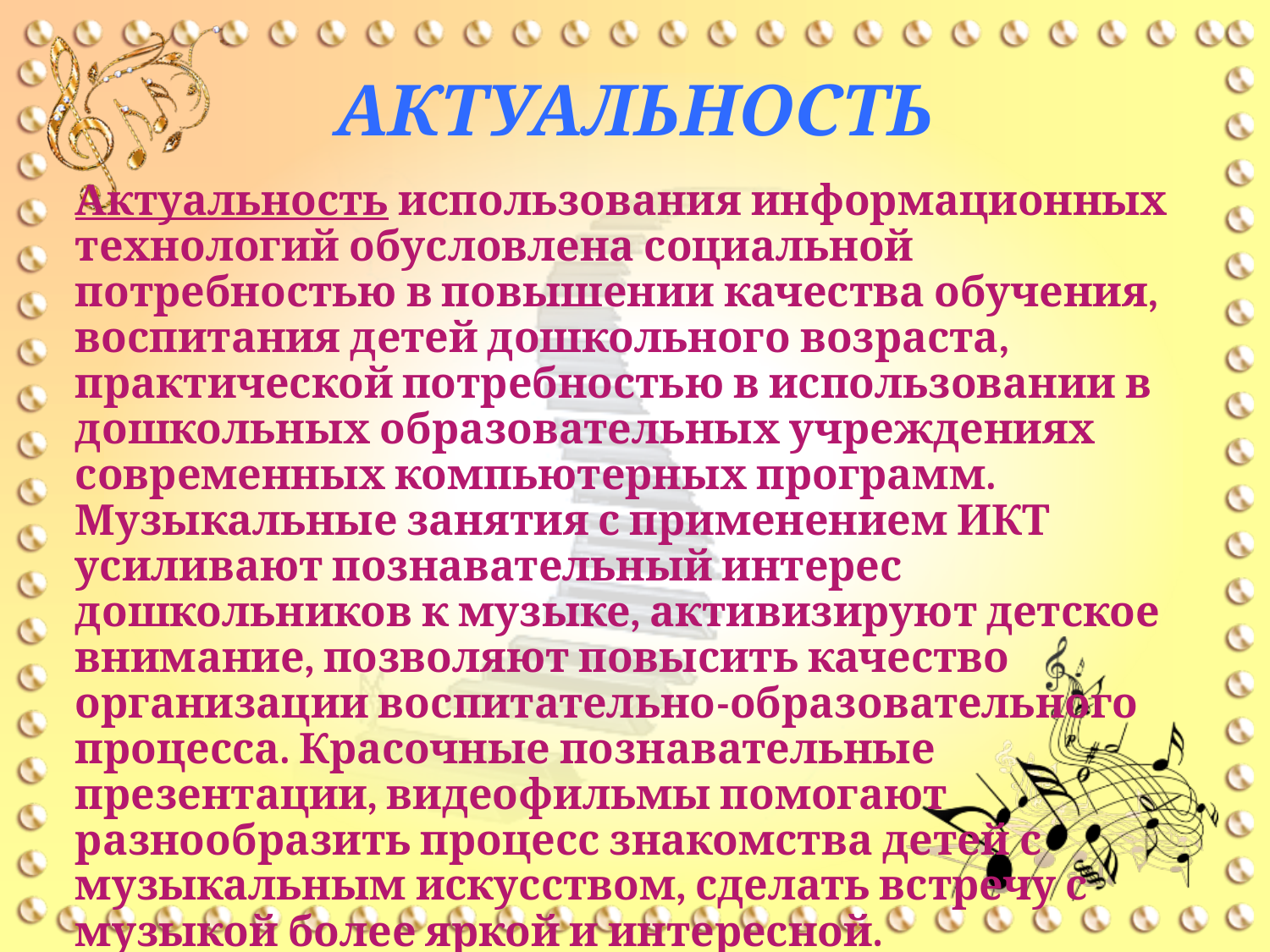

# Актуальность
Актуальность использования информационных технологий обусловлена социальной потребностью в повышении качества обучения, воспитания детей дошкольного возраста, практической потребностью в использовании в дошкольных образовательных учреждениях современных компьютерных программ. Музыкальные занятия с применением ИКТ усиливают познавательный интерес дошкольников к музыке, активизируют детское внимание, позволяют повысить качество организации воспитательно-образовательного процесса. Красочные познавательные презентации, видеофильмы помогают разнообразить процесс знакомства детей с музыкальным искусством, сделать встречу с музыкой более яркой и интересной.